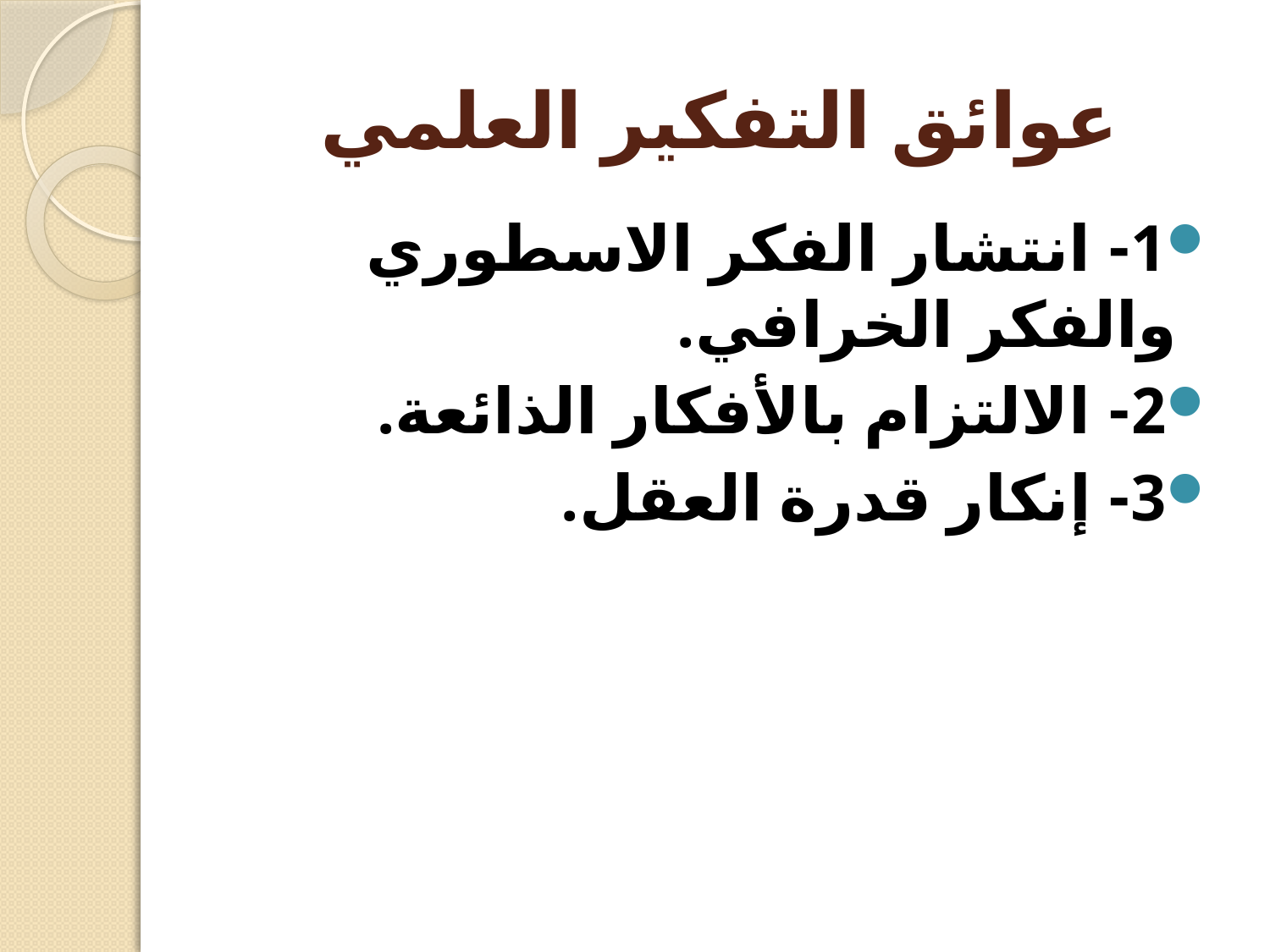

# عوائق التفكير العلمي
1- انتشار الفكر الاسطوري والفكر الخرافي.
2- الالتزام بالأفكار الذائعة.
3- إنكار قدرة العقل.